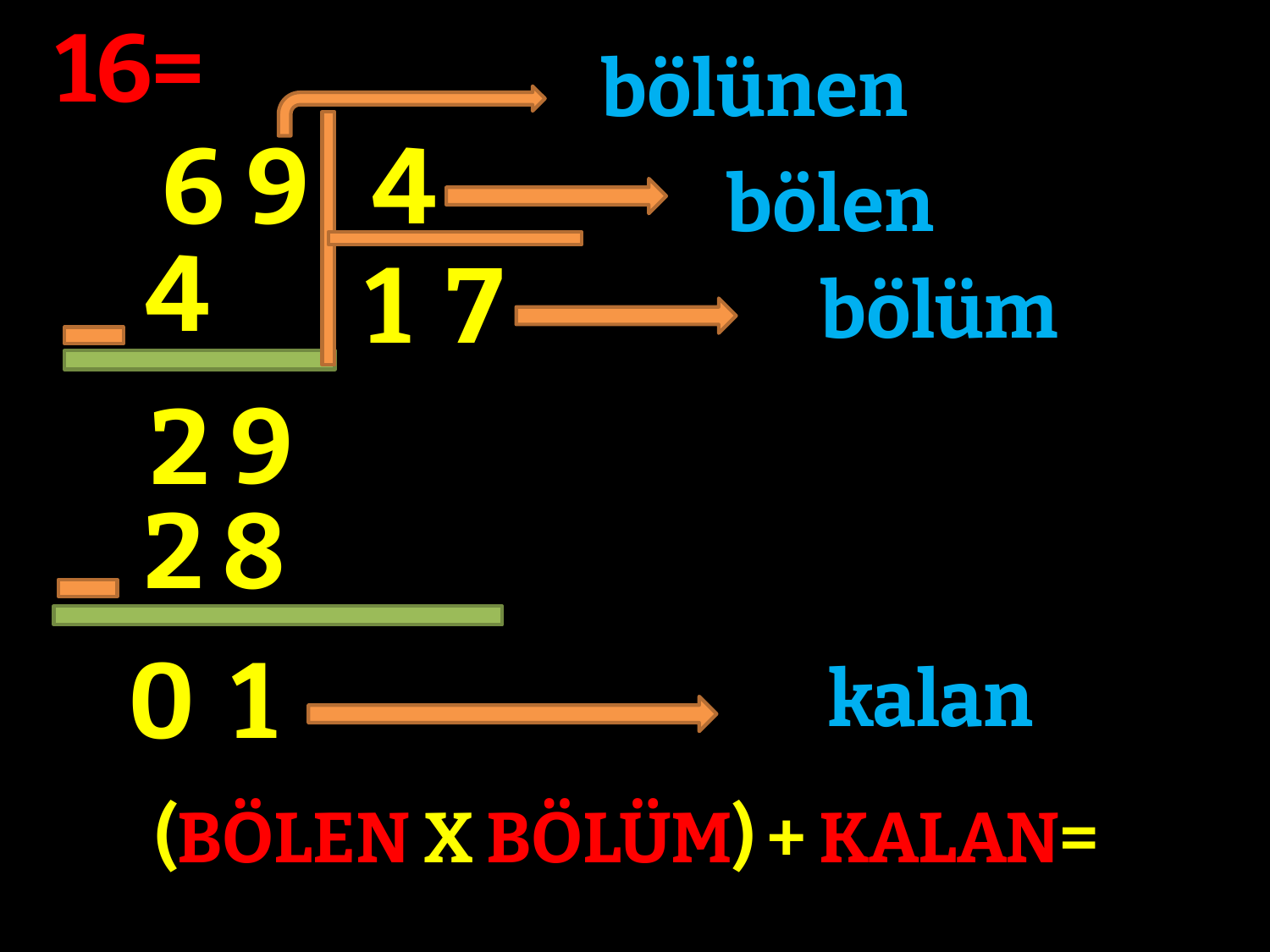

16=
bölünen

9
6
4
bölen

4
1
7
bölüm
#

9
2
2
8

0
1
kalan

(BÖLEN X BÖLÜM) + KALAN=